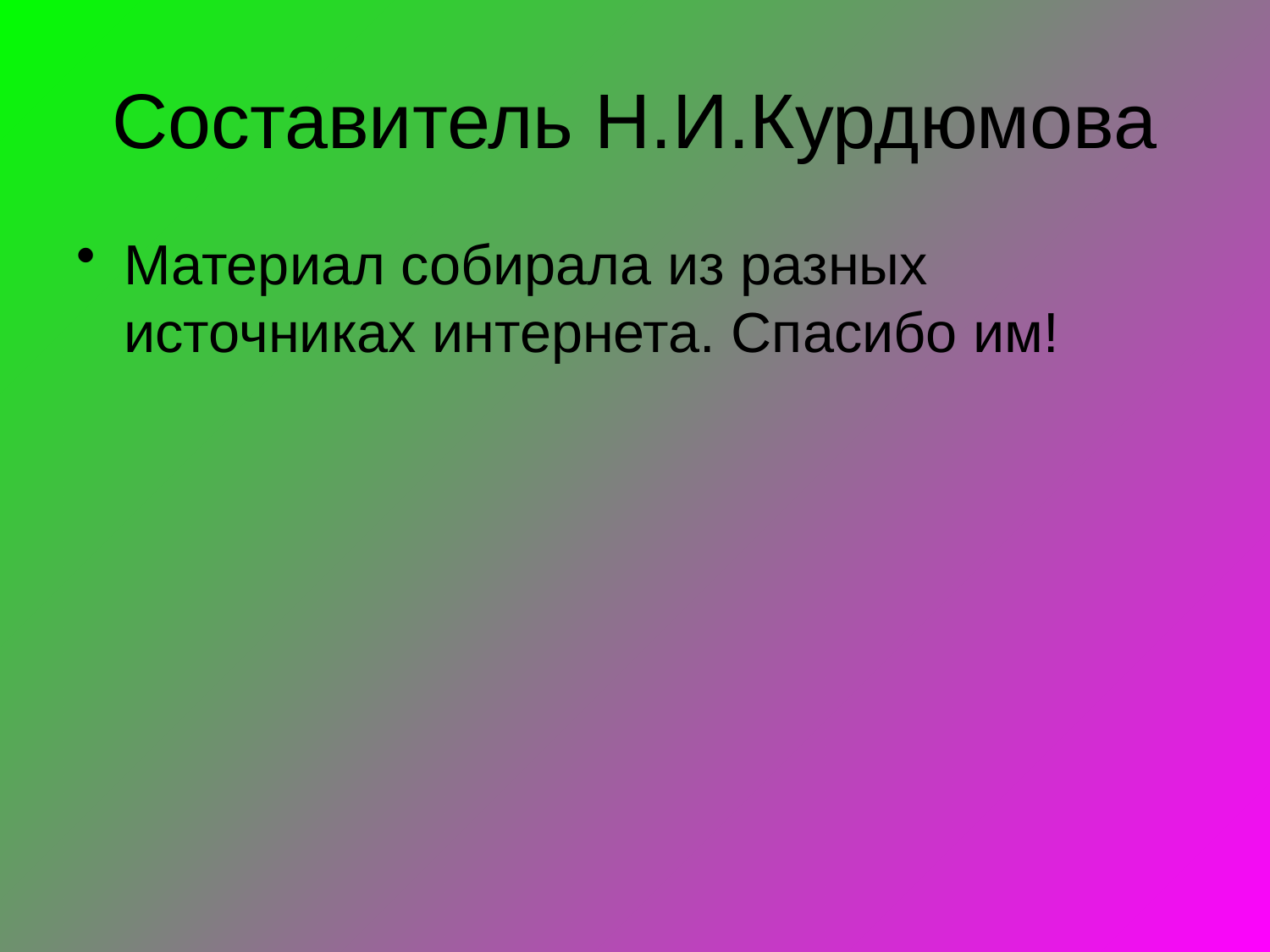

# Составитель Н.И.Курдюмова
Материал собирала из разных источниках интернета. Спасибо им!